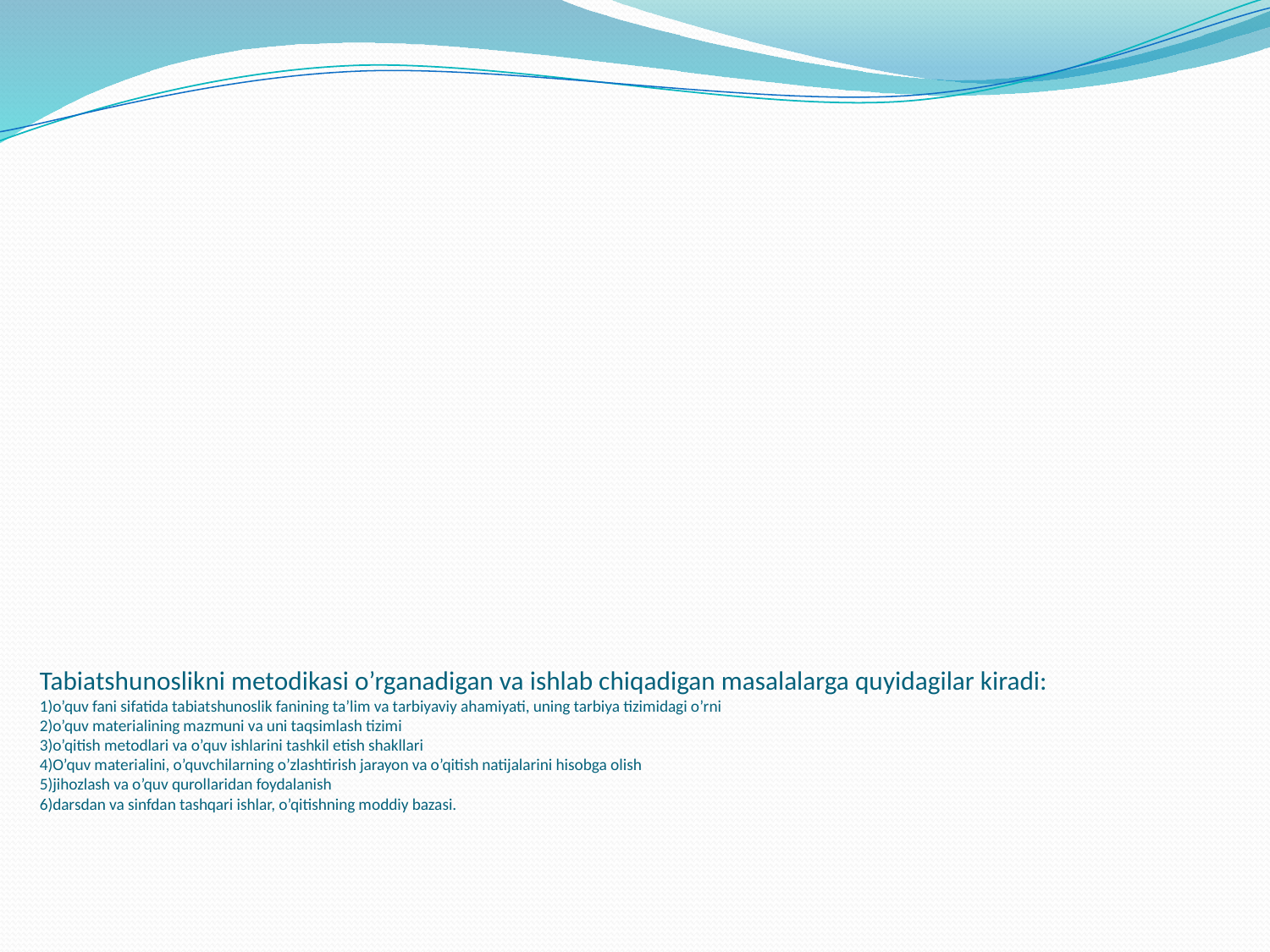

# Tabiatshunoslikni metodikasi o’rganadigan va ishlab chiqadigan masalalarga quyidagilar kiradi: 1)o’quv fani sifatida tabiatshunoslik fanining ta’lim va tarbiyaviy ahamiyati, uning tarbiya tizimidagi o’rni 2)o’quv materialining mazmuni va uni taqsimlash tizimi 3)o’qitish metodlari va o’quv ishlarini tashkil etish shakllari 4)O’quv materialini, o’quvchilarning o’zlashtirish jarayon va o’qitish natijalarini hisobga olish 5)jihozlash va o’quv qurollaridan foydalanish 6)darsdan va sinfdan tashqari ishlar, o’qitishning moddiy bazasi.